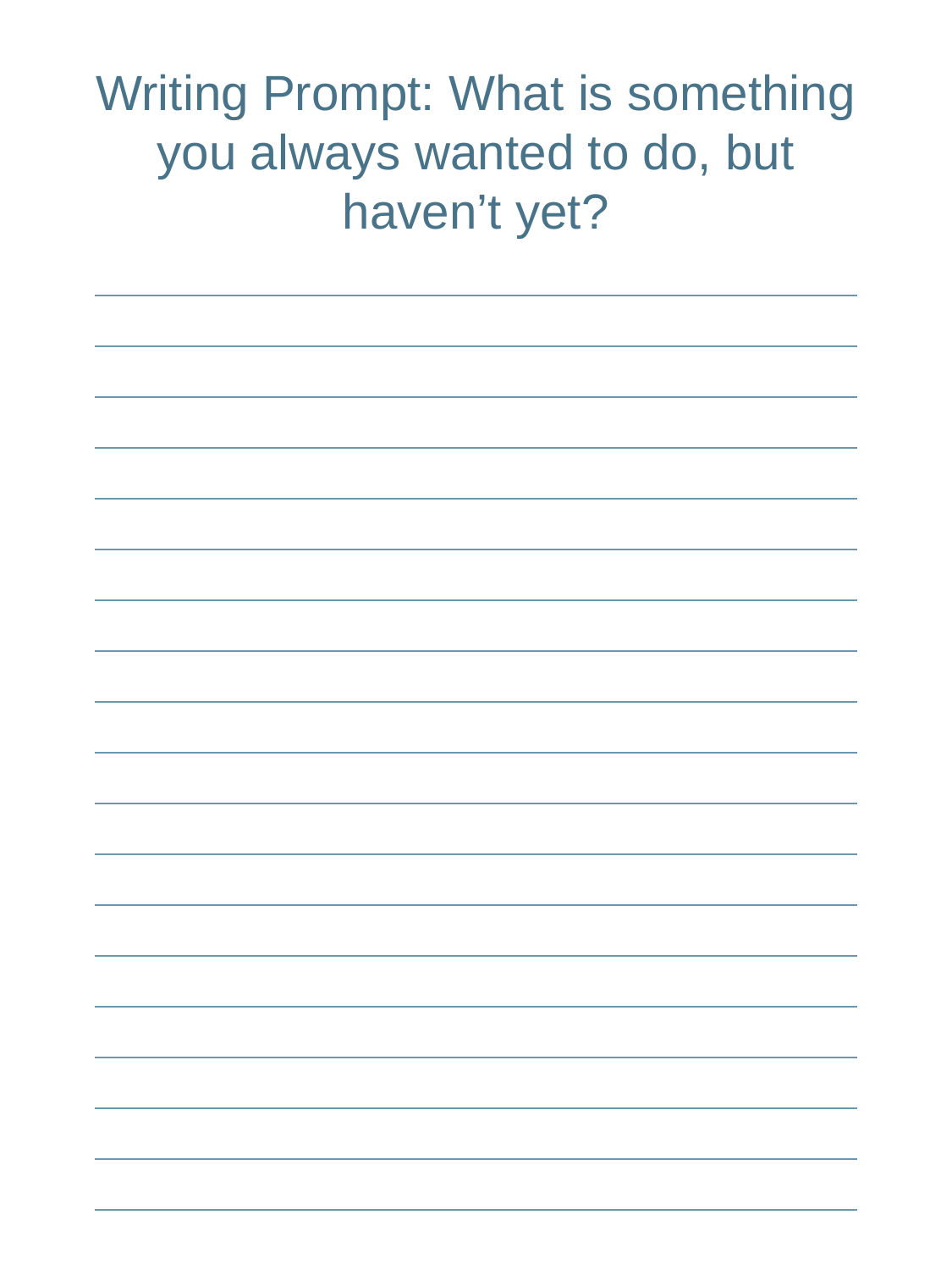

Writing Prompt: What is something you always wanted to do, but haven’t yet?
|  |
| --- |
|  |
|  |
|  |
|  |
|  |
|  |
|  |
|  |
|  |
|  |
|  |
|  |
|  |
|  |
|  |
|  |
|  |